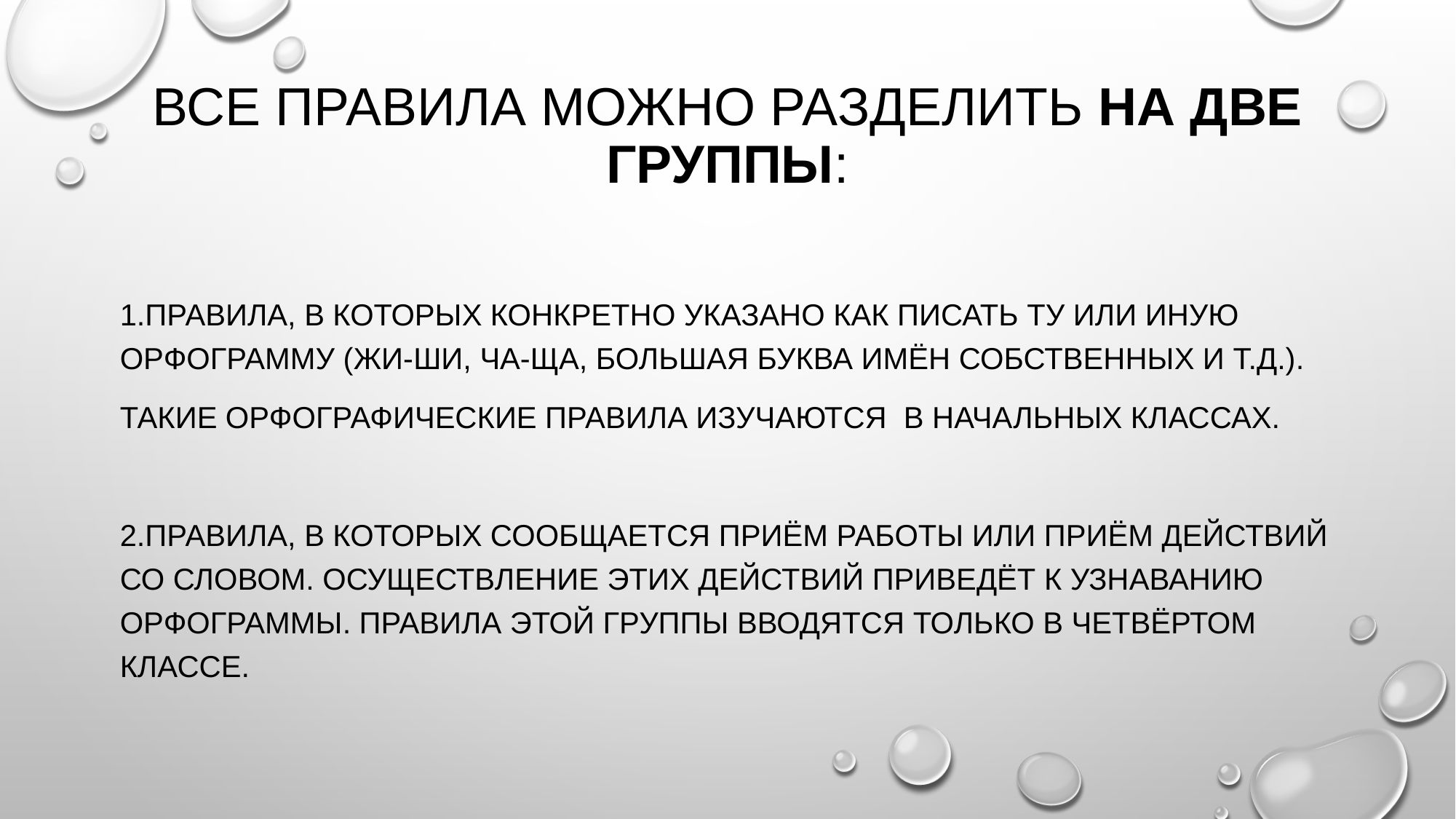

# Все правила можно разделить на две группы:
1.Правила, в которых конкретно указано как писать ту или иную орфограмму (жи-ши, ча-ща, большая буква имён собственных и т.д.).
Такие орфографические правила изучаются  в начальных классах.

2.Правила, в которых сообщается приём работы или приём действий со словом. Осуществление этих действий приведёт к узнаванию орфограммы. Правила этой группы вводятся только в четвёртом классе.